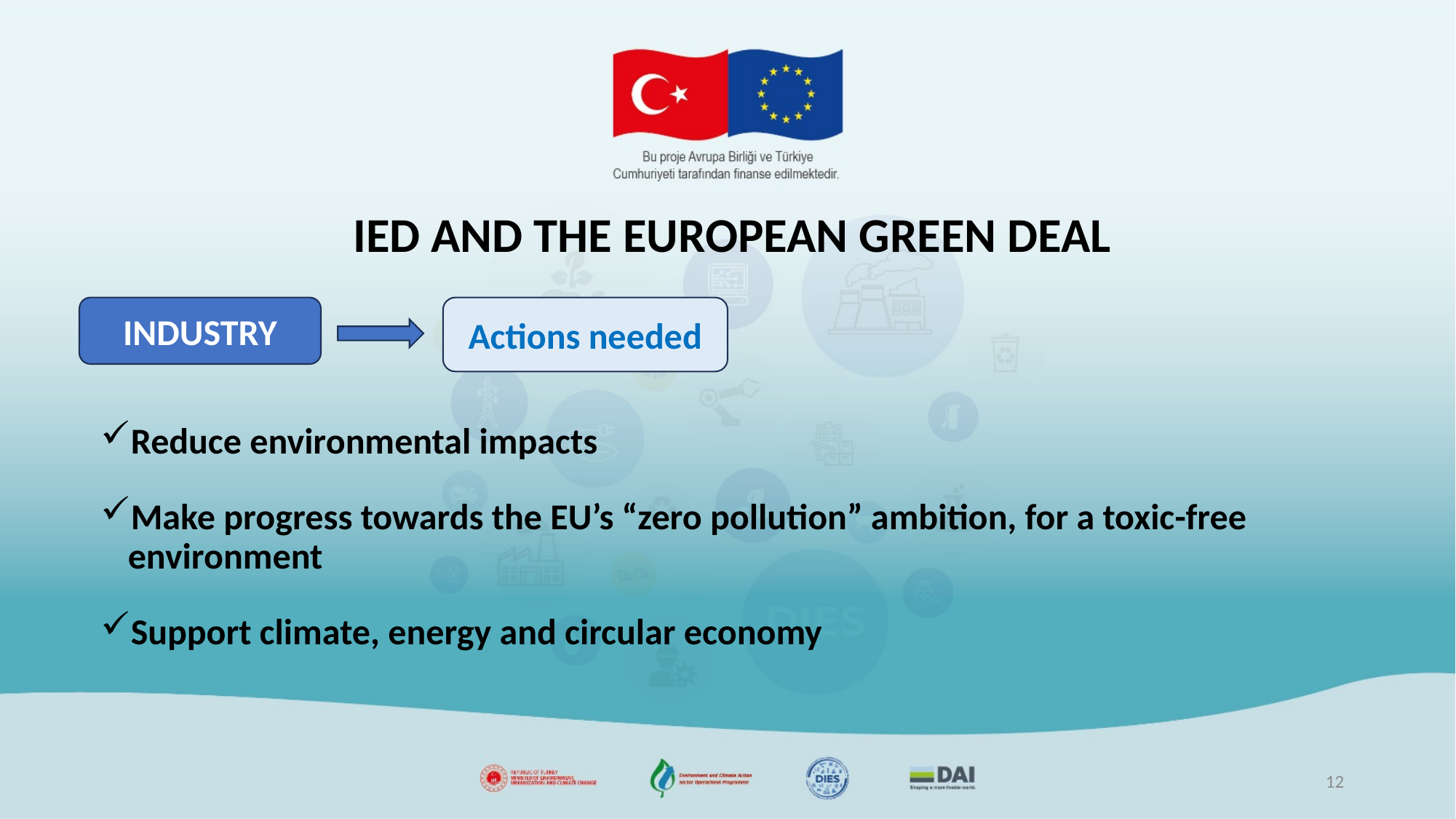

# IED AND THE EUROPEAN GREEN DEAL
INDUSTRY
Actions needed

Reduce environmental impacts
Make progress towards the EU’s “zero pollution” ambition, for a toxic-free environment
Support climate, energy and circular economy

12